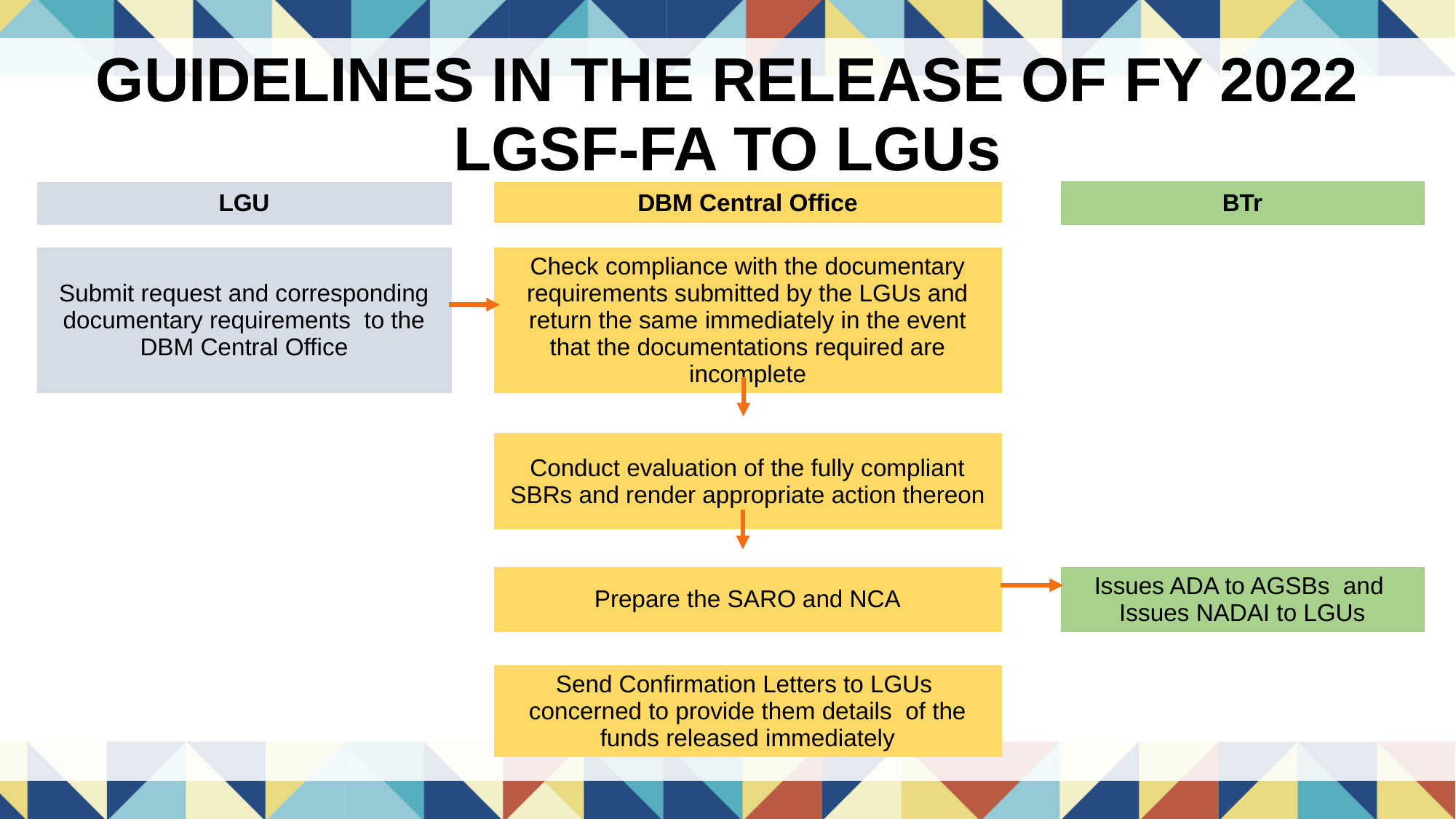

GUIDELINES IN THE RELEASE OF FY 2022 LGSF-FA TO LGUs
| LGU |  | DBM Central Office |  | BTr |
| --- | --- | --- | --- | --- |
|  |  |  |  |  |
| Submit request and corresponding documentary requirements to the DBM Central Office |  | Check compliance with the documentary requirements submitted by the LGUs and return the same immediately in the event that the documentations required are incomplete |  |  |
|  |  |  |  |  |
|  |  | Conduct evaluation of the fully compliant SBRs and render appropriate action thereon |  |  |
|  |  |  |  |  |
|  |  | Prepare the SARO and NCA |  | Issues ADA to AGSBs and Issues NADAI to LGUs |
|  |  |  |  |  |
|  |  | Send Confirmation Letters to LGUs concerned to provide them details of the funds released immediately |  |  |